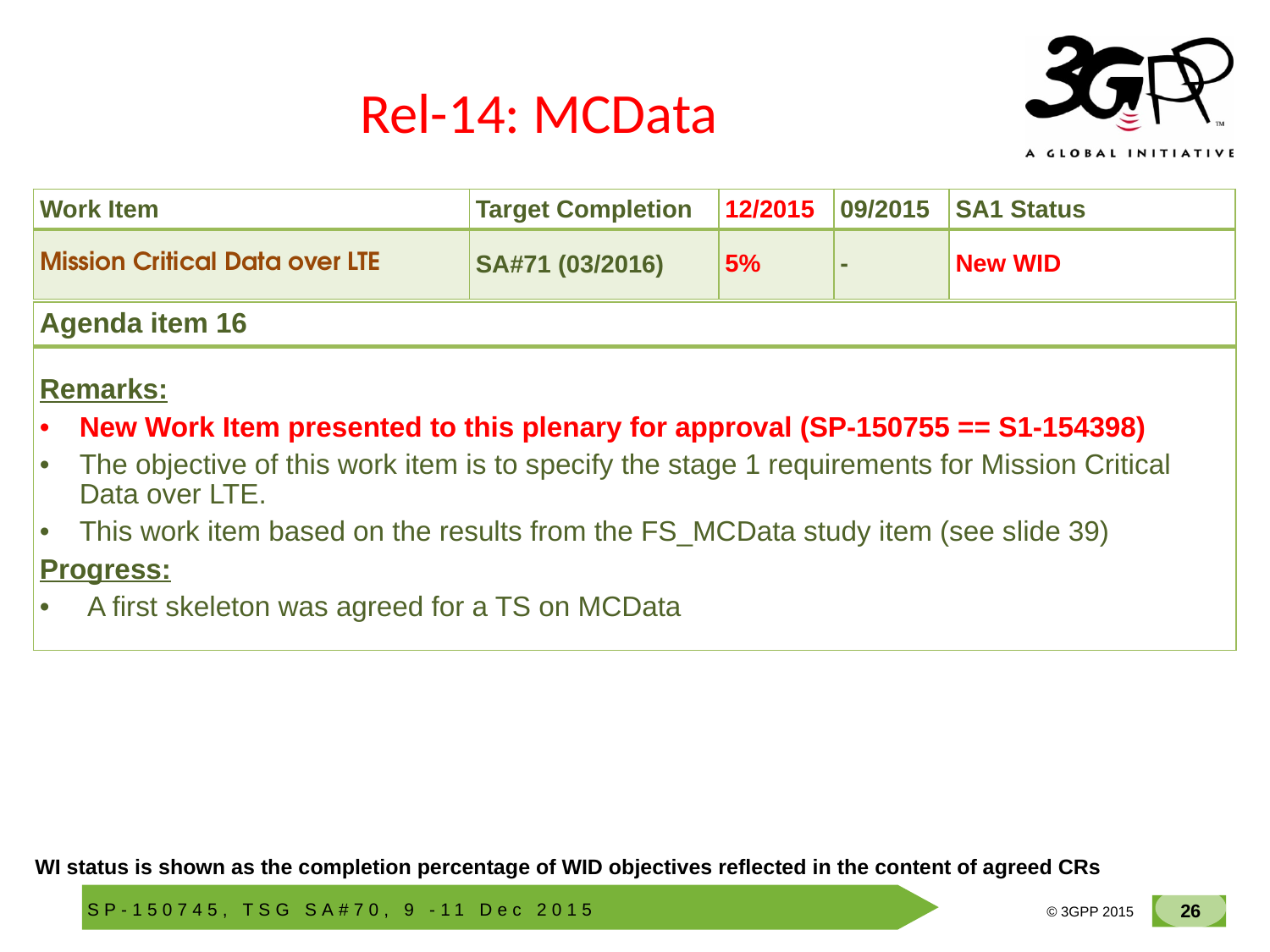

# Rel-14: MCData
| Work Item | Target Completion | 12/2015 | 09/2015 | SA1 Status |
| --- | --- | --- | --- | --- |
| Mission Critical Data over LTE | SA#71 (03/2016) | 5% | - | New WID |
| Agenda item 16 |
| --- |
|  |
| Remarks: New Work Item presented to this plenary for approval (SP-150755 == S1-154398) The objective of this work item is to specify the stage 1 requirements for Mission Critical Data over LTE. This work item based on the results from the FS\_MCData study item (see slide 39) Progress: A first skeleton was agreed for a TS on MCData |
WI status is shown as the completion percentage of WID objectives reflected in the content of agreed CRs